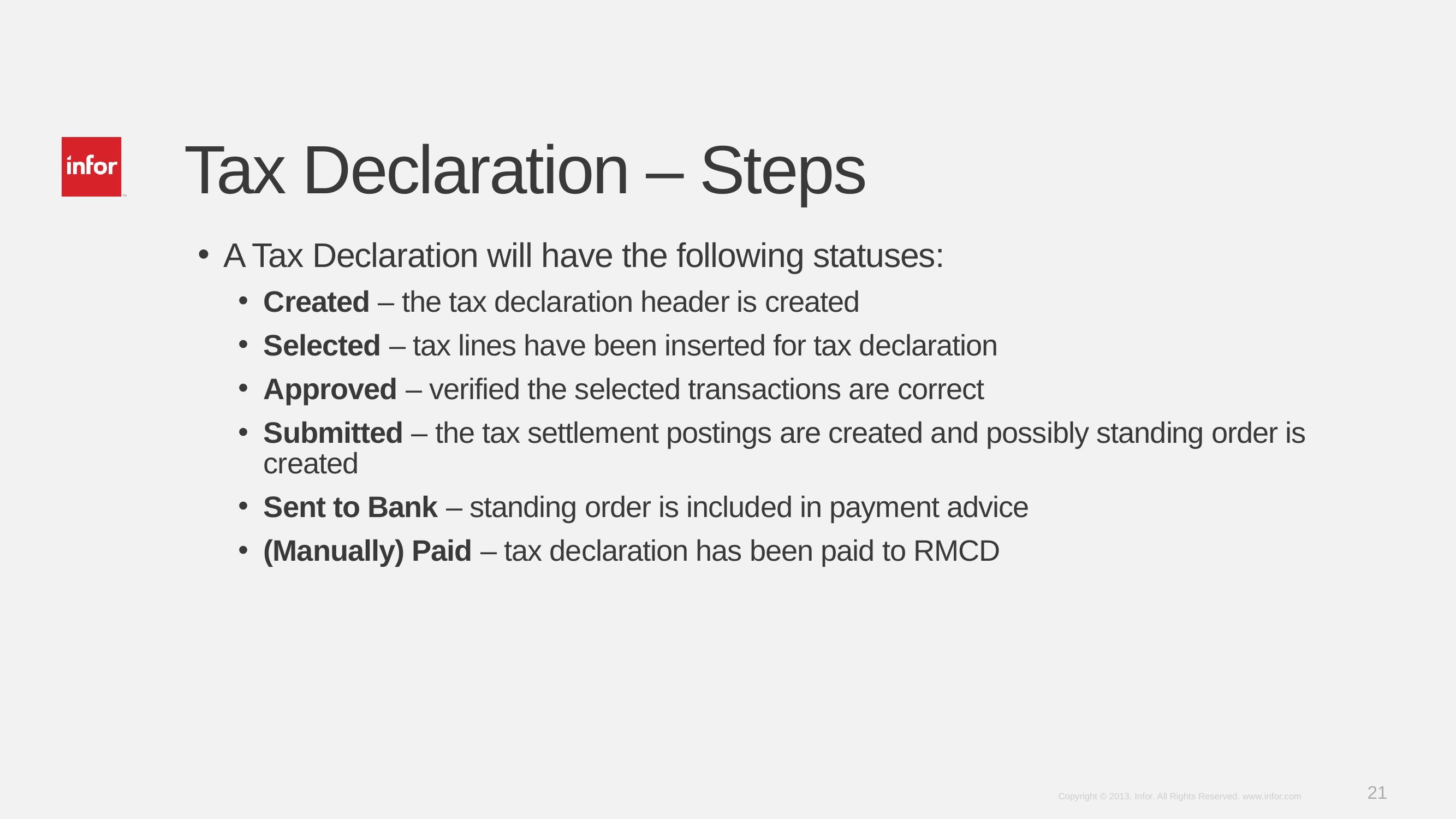

# Tax Declaration – Steps

A Tax Declaration will have the following statuses:
Created – the tax declaration header is created
Selected – tax lines have been inserted for tax declaration
Approved – verified the selected transactions are correct
Submitted – the tax settlement postings are created and possibly standing order is created
Sent to Bank – standing order is included in payment advice
(Manually) Paid – tax declaration has been paid to RMCD